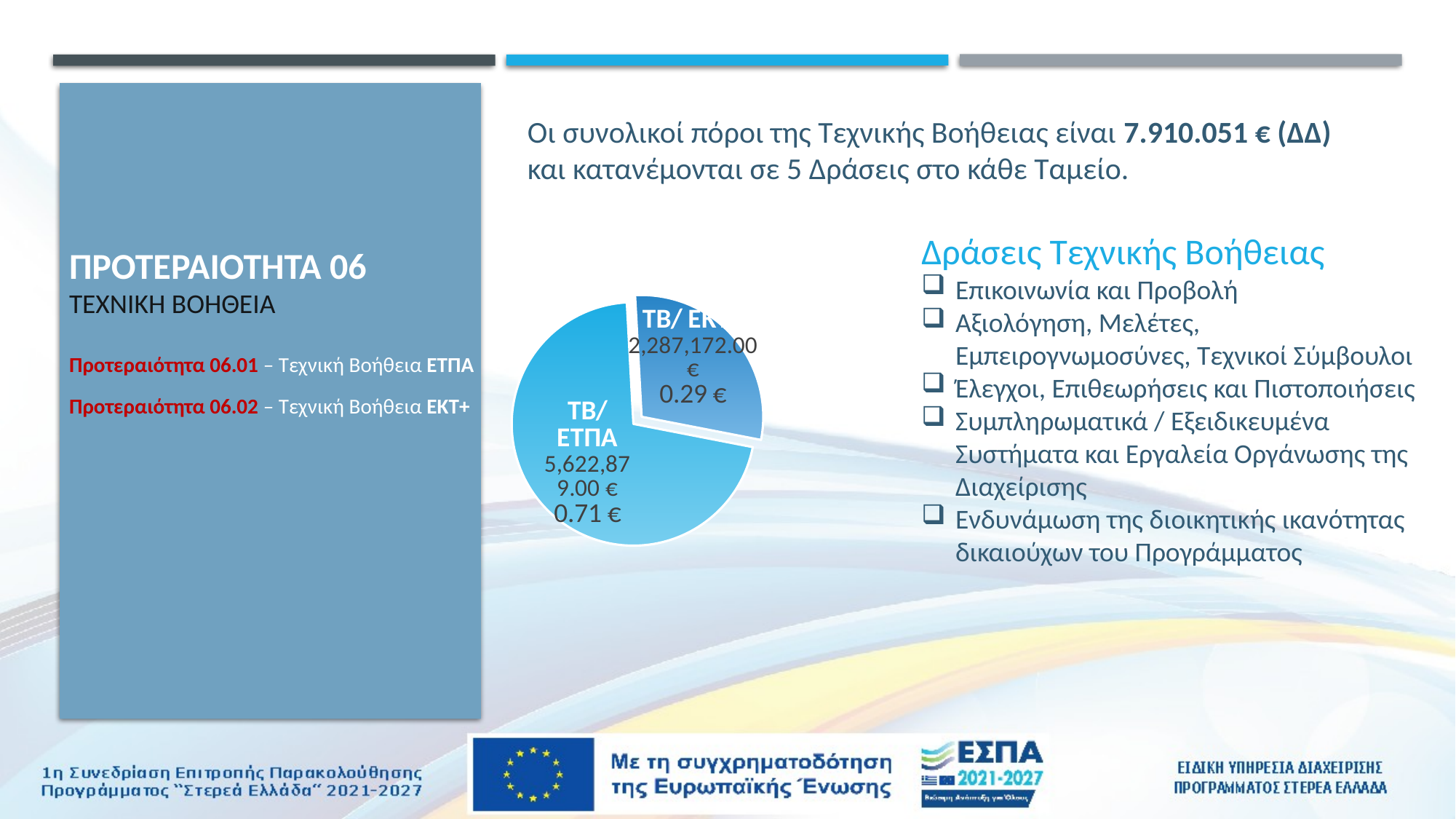

Οι συνολικοί πόροι της Τεχνικής Βοήθειας είναι 7.910.051 € (ΔΔ) και κατανέμονται σε 5 Δράσεις στο κάθε Ταμείο.
# ΠΡΟΤΕΡΑΙΟΤΗΤΑ 06 ΤΕΧΝΙΚΗ ΒΟΗΘΕΙΑ
Δράσεις Τεχνικής Βοήθειας
Επικοινωνία και Προβολή
Αξιολόγηση, Μελέτες, Εμπειρογνωμοσύνες, Τεχνικοί Σύμβουλοι
Έλεγχοι, Επιθεωρήσεις και Πιστοποιήσεις
Συμπληρωματικά / Εξειδικευμένα Συστήματα και Εργαλεία Οργάνωσης της Διαχείρισης
Ενδυνάμωση της διοικητικής ικανότητας δικαιούχων του Προγράμματος

### Chart

| Category |  |
|---|---|
| ΤΒ/ ΕΤΠΑ | 5622879.0 |
| ΤΒ/ ΕΚΤ+ | 2287172.0 |
Προτεραιότητα 06.01 – Τεχνική Βοήθεια ΕΤΠΑ
Προτεραιότητα 06.02 – Τεχνική Βοήθεια ΕΚΤ+